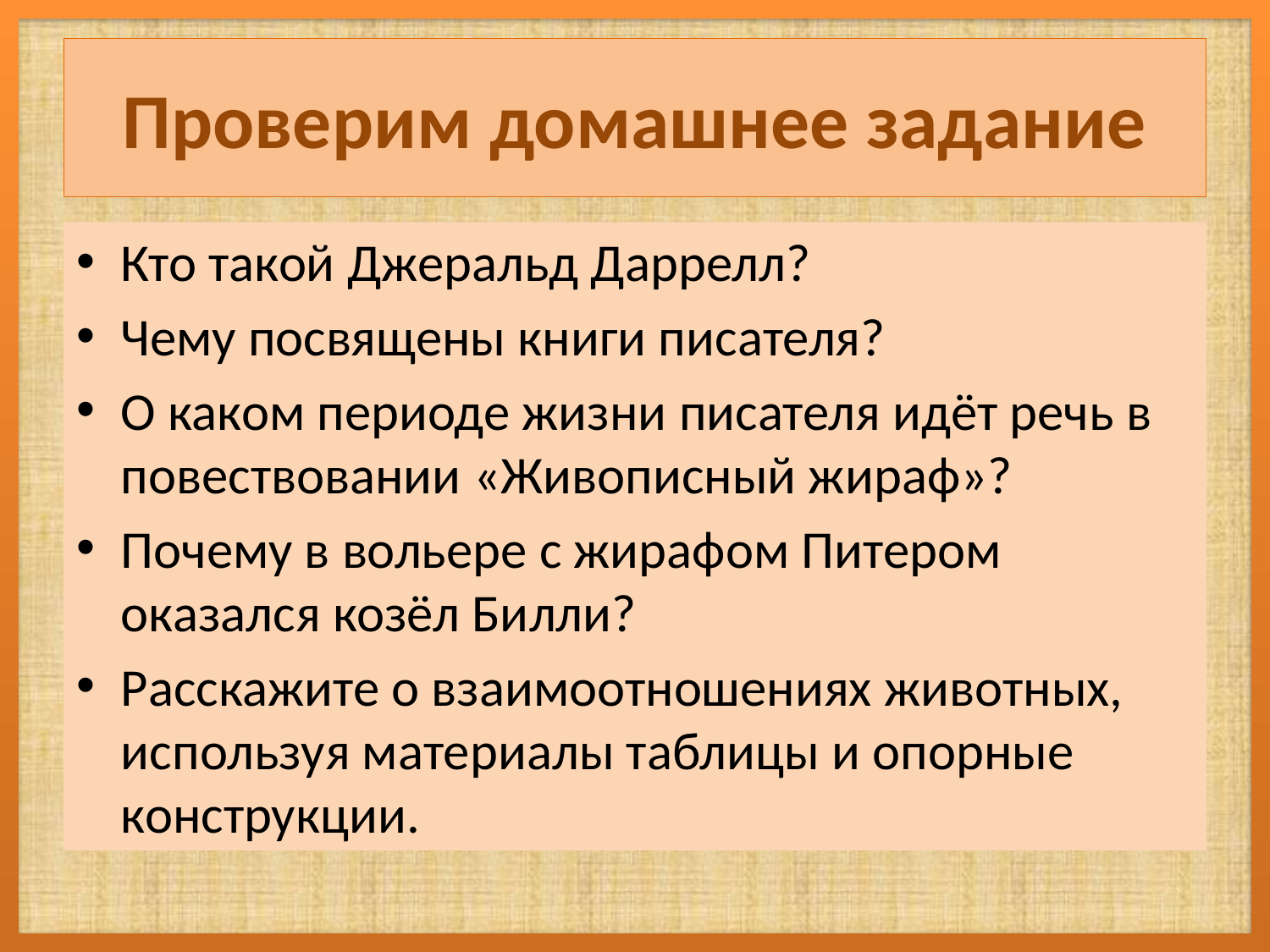

# Проверим домашнее задание
Кто такой Джеральд Даррелл?
Чему посвящены книги писателя?
О каком периоде жизни писателя идёт речь в повествовании «Живописный жираф»?
Почему в вольере с жирафом Питером оказался козёл Билли?
Расскажите о взаимоотношениях животных, используя материалы таблицы и опорные  конструкции.